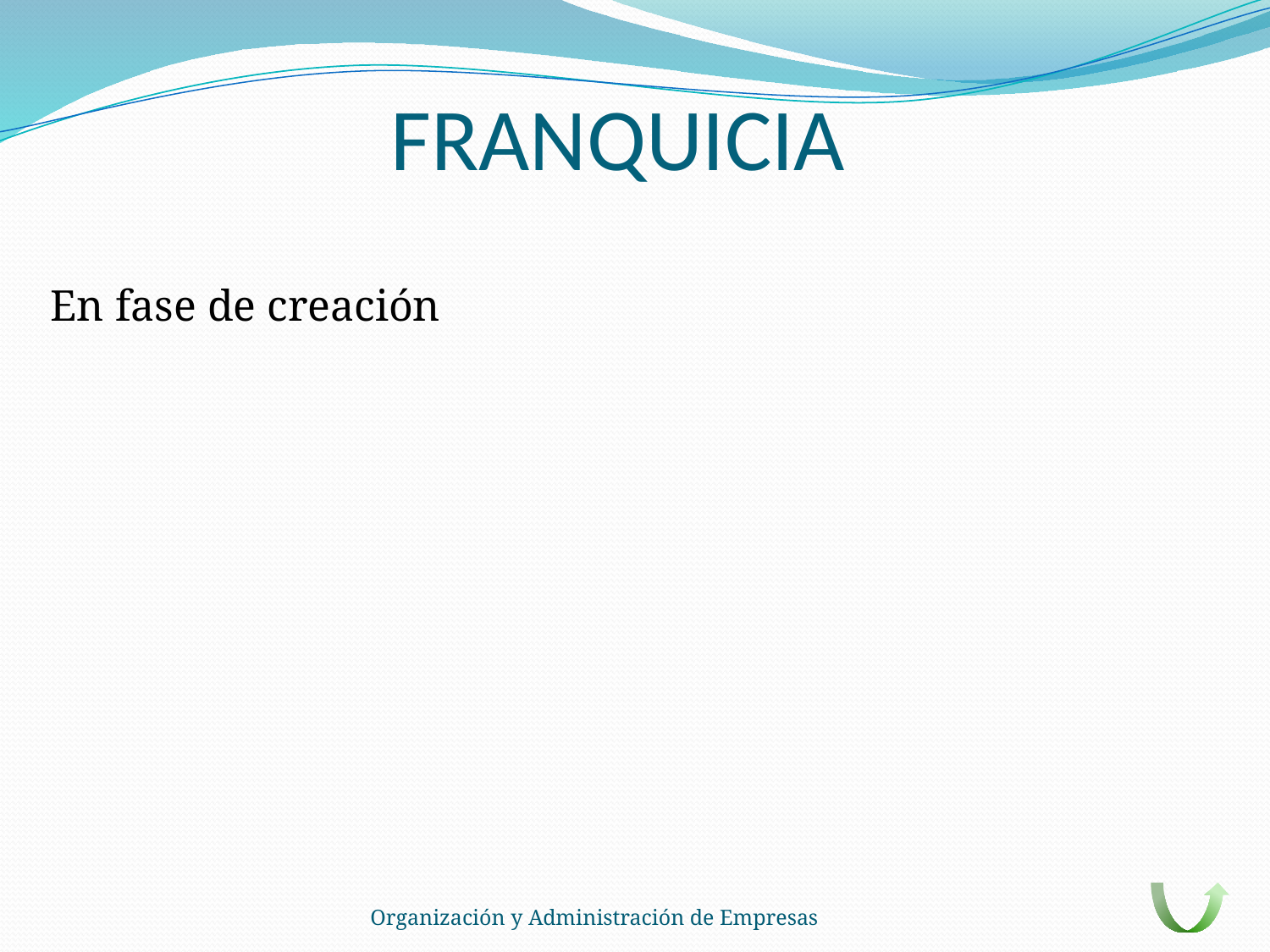

# FRANQUICIA
	En fase de creación
Organización y Administración de Empresas